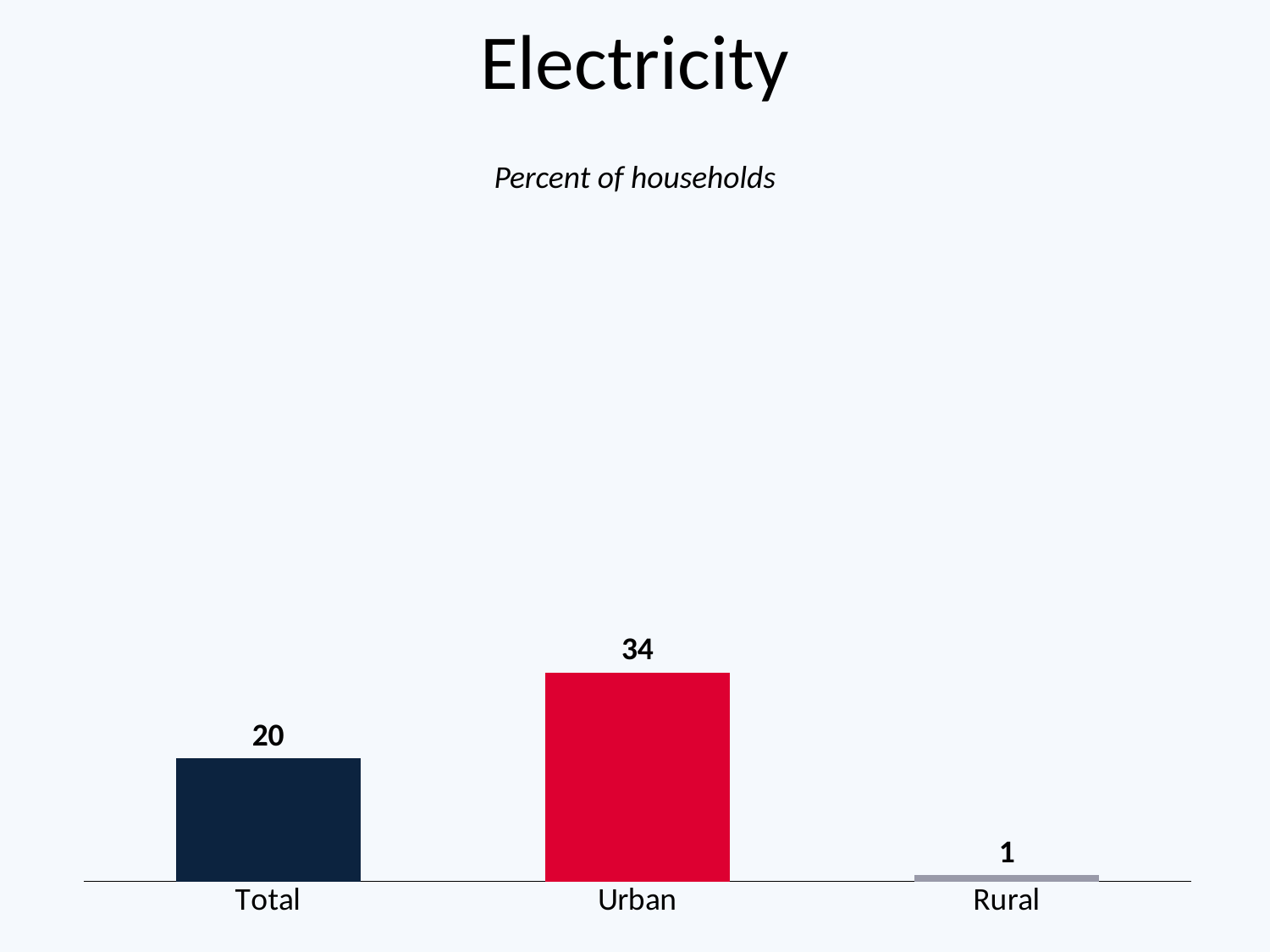

# Electricity
Percent of households

### Chart

| Category | Series 1 |
|---|---|
| Total | 20.0 |
| Urban | 34.0 |
| Rural | 1.0 |